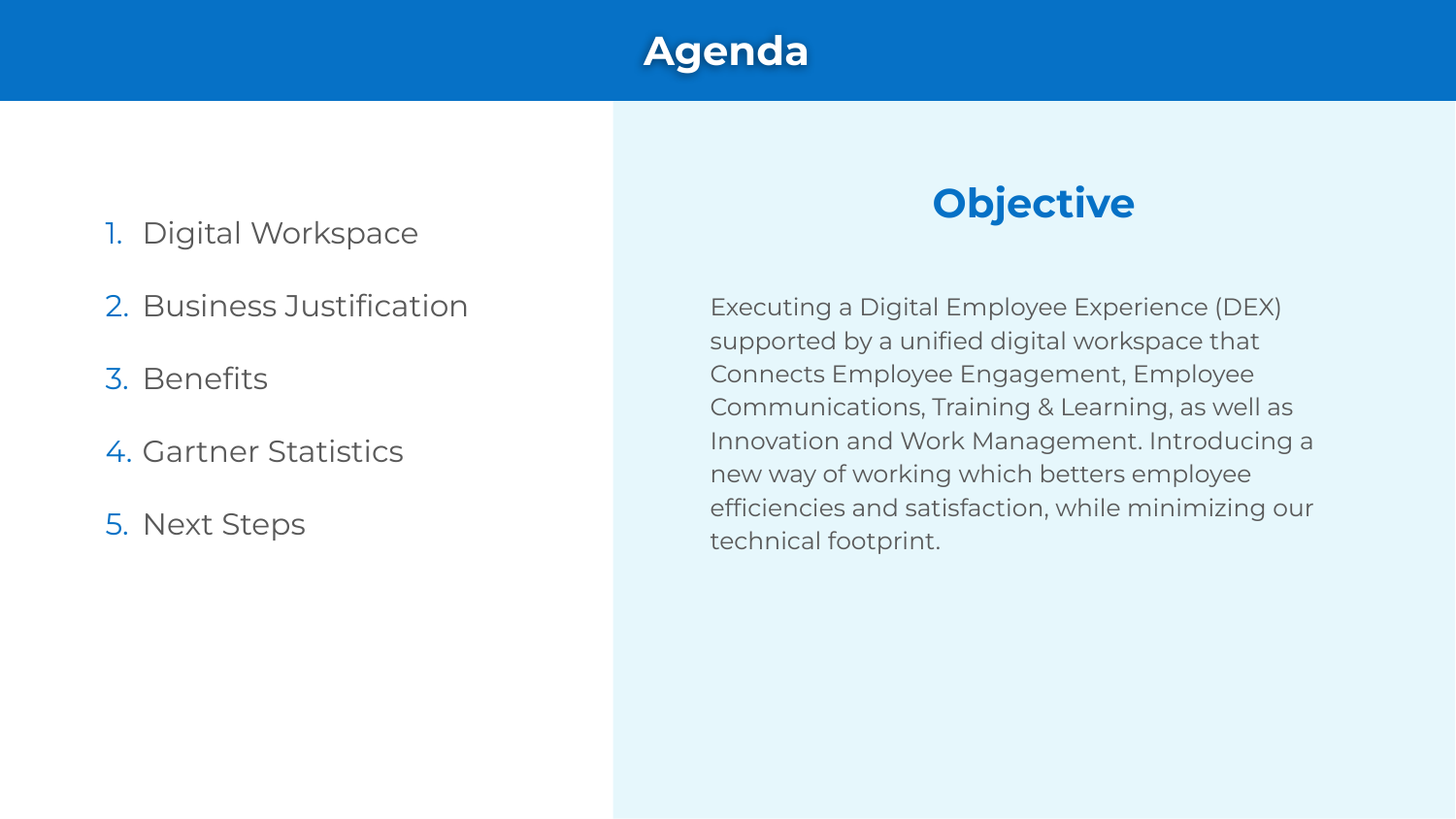

Agenda

Digital Workspace
Business Justification
Benefits
Gartner Statistics
Next Steps
Objective
Executing a Digital Employee Experience (DEX) supported by a unified digital workspace that Connects Employee Engagement, Employee Communications, Training & Learning, as well as Innovation and Work Management. Introducing a new way of working which betters employee efficiencies and satisfaction, while minimizing our technical footprint.